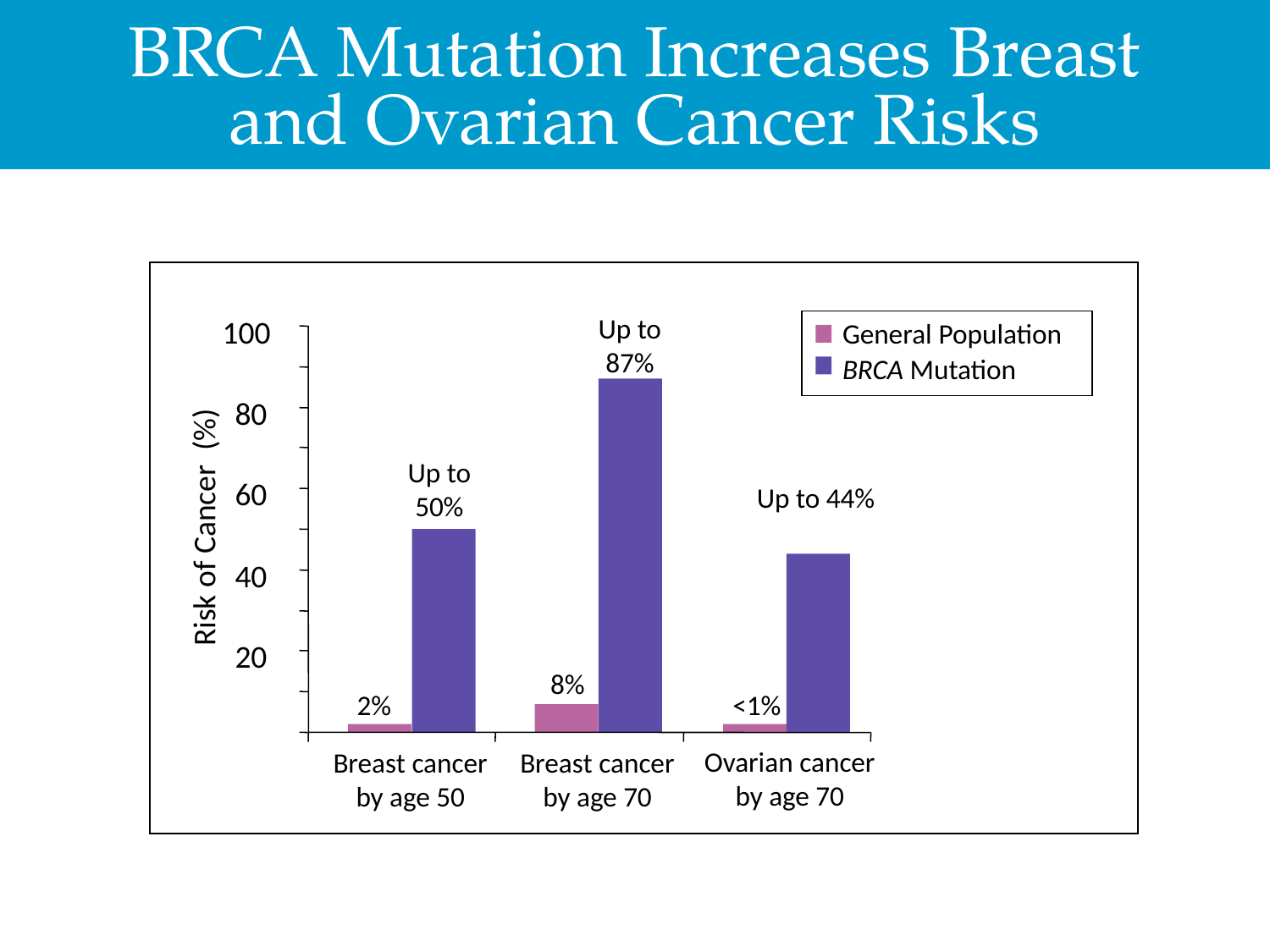

BRCA Mutation Increases Breast
and Ovarian Cancer Risks

Up to 87%

General Population
BRCA Mutation

100

80

Up to 50%
Up to 44%
60

Risk of Cancer  (%)

40

20

8%
2%
<1%

Ovarian cancer
by age 70
Breast cancer
by age 50
Breast cancer
by age 70